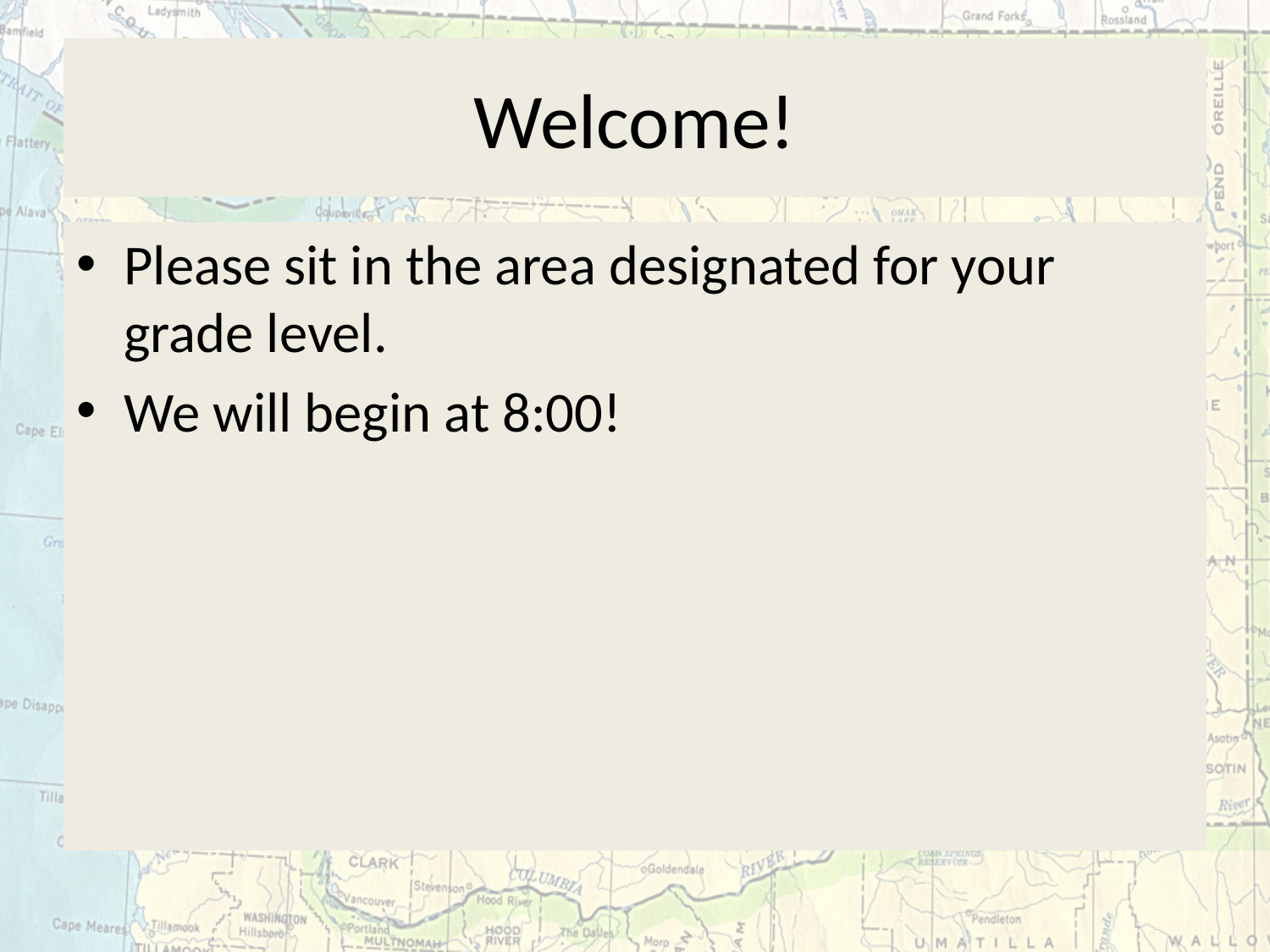

# Welcome!
Please sit in the area designated for your grade level.
We will begin at 8:00!